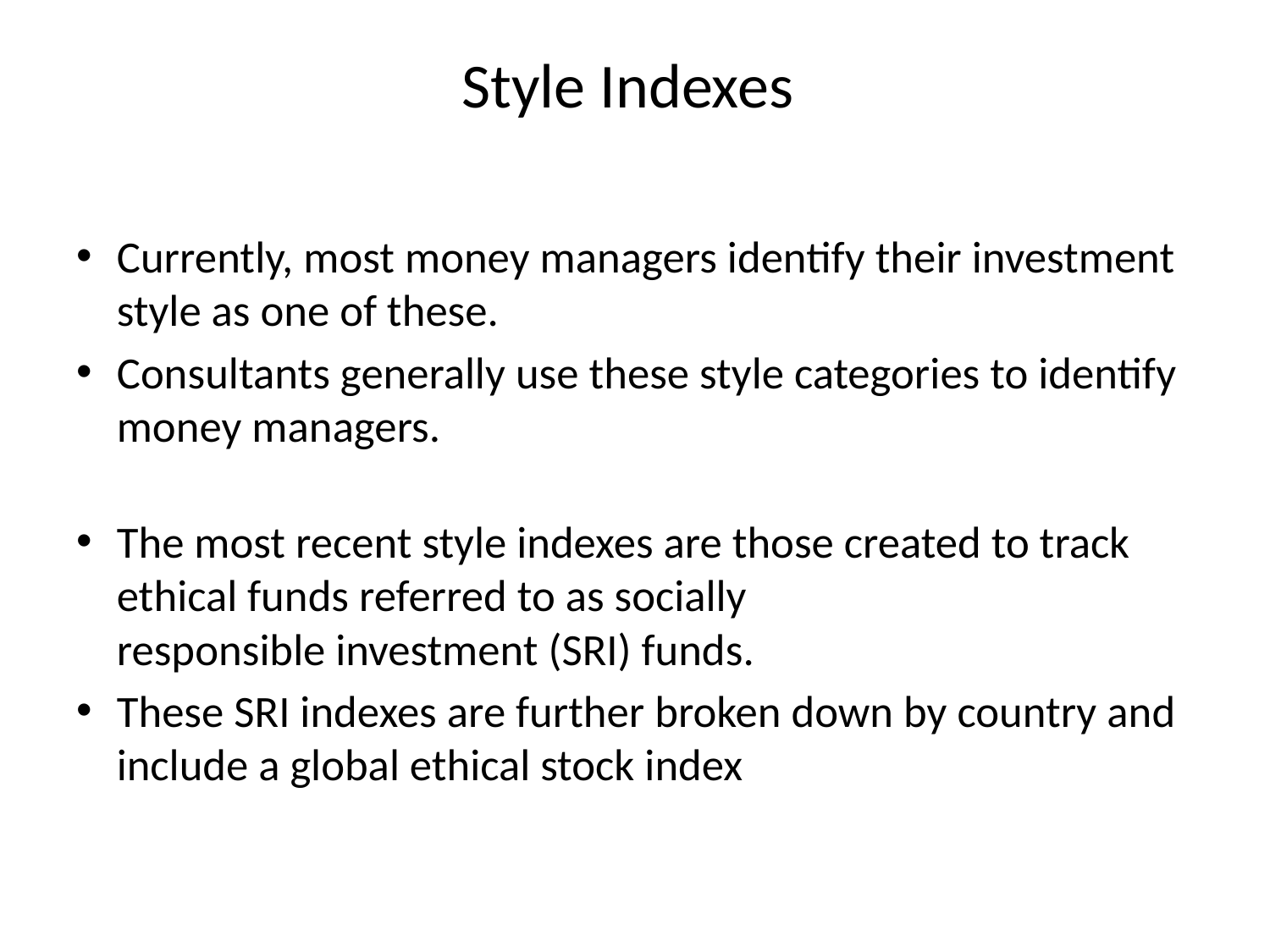

# Style Indexes
Currently, most money managers identify their investment style as one of these.
Consultants generally use these style categories to identify money managers.
The most recent style indexes are those created to track ethical funds referred to as socially
responsible investment (SRI) funds.
These SRI indexes are further broken down by country and include a global ethical stock index